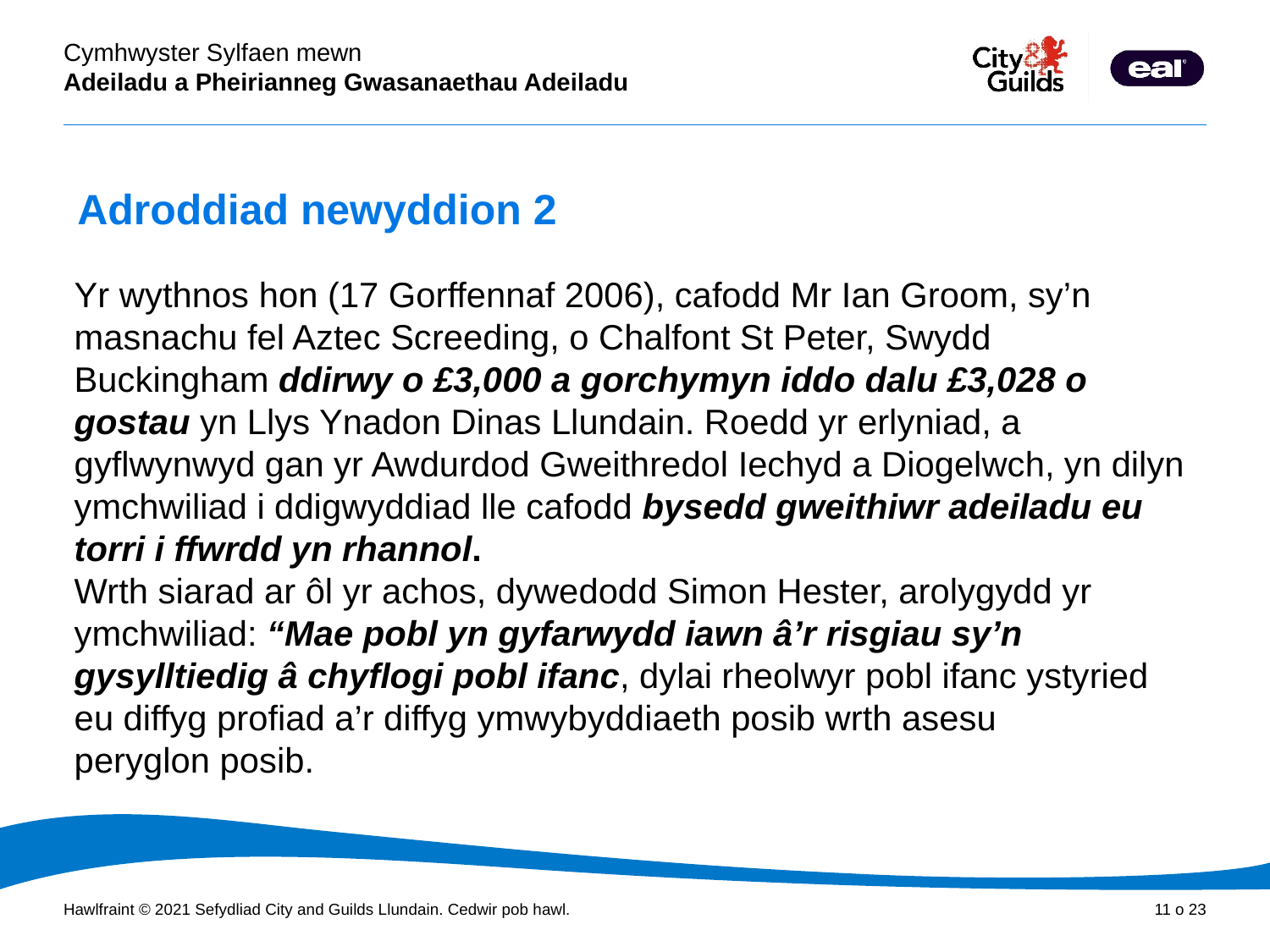

Adroddiad newyddion 2
Yr wythnos hon (17 Gorffennaf 2006), cafodd Mr Ian Groom, sy’n masnachu fel Aztec Screeding, o Chalfont St Peter, Swydd Buckingham ddirwy o £3,000 a gorchymyn iddo dalu £3,028 o gostau yn Llys Ynadon Dinas Llundain. Roedd yr erlyniad, a gyflwynwyd gan yr Awdurdod Gweithredol Iechyd a Diogelwch, yn dilyn ymchwiliad i ddigwyddiad lle cafodd bysedd gweithiwr adeiladu eu torri i ffwrdd yn rhannol.
Wrth siarad ar ôl yr achos, dywedodd Simon Hester, arolygydd yr ymchwiliad: “Mae pobl yn gyfarwydd iawn â’r risgiau sy’n gysylltiedig â chyflogi pobl ifanc, dylai rheolwyr pobl ifanc ystyried eu diffyg profiad a’r diffyg ymwybyddiaeth posib wrth asesu
peryglon posib.